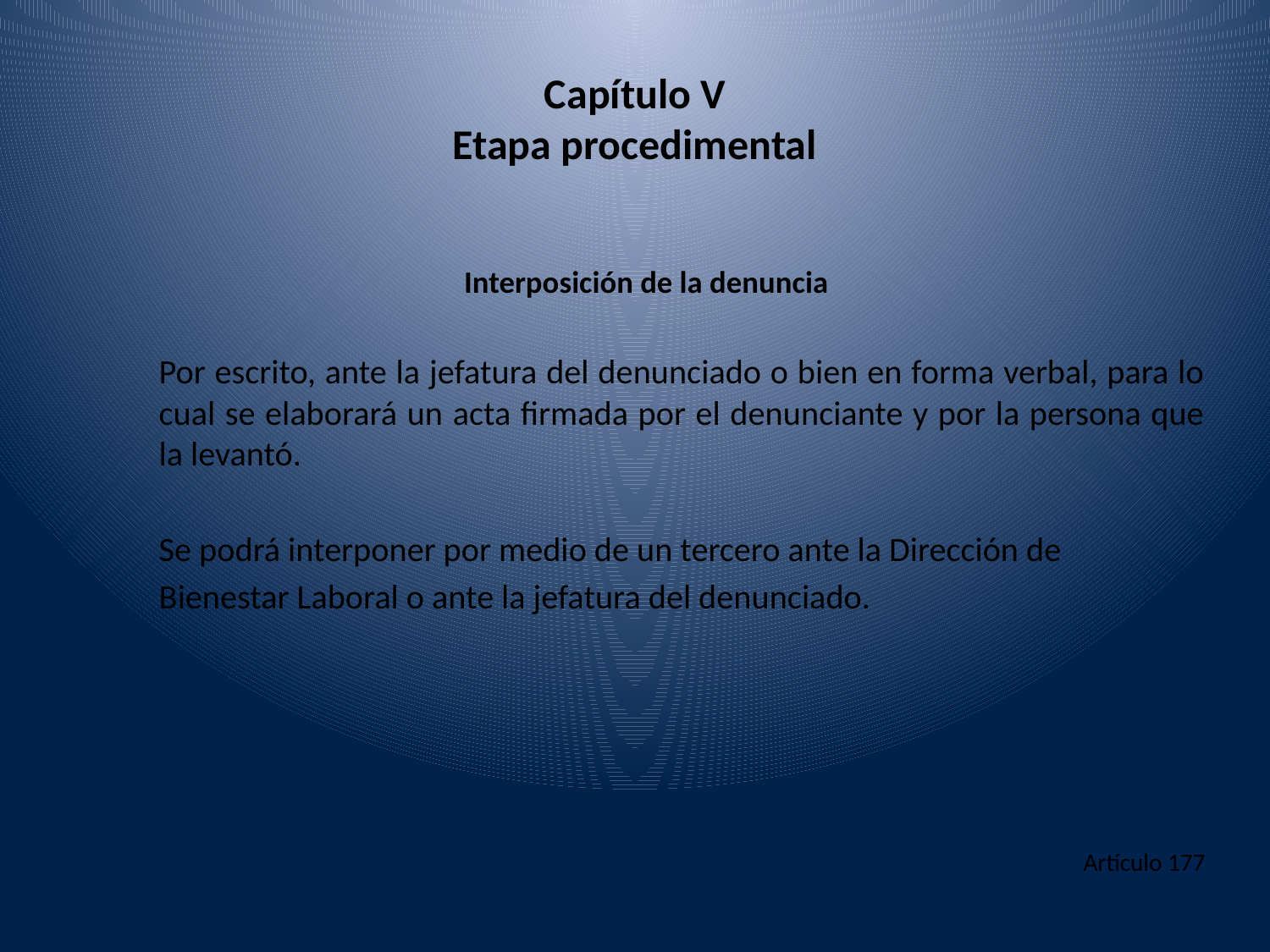

# Capítulo V Etapa procedimental
Interposición de la denuncia

Por escrito, ante la jefatura del denunciado o bien en forma verbal, para lo cual se elaborará un acta firmada por el denunciante y por la persona que la levantó.

Se podrá interponer por medio de un tercero ante la Dirección de
Bienestar Laboral o ante la jefatura del denunciado.

Artículo 177